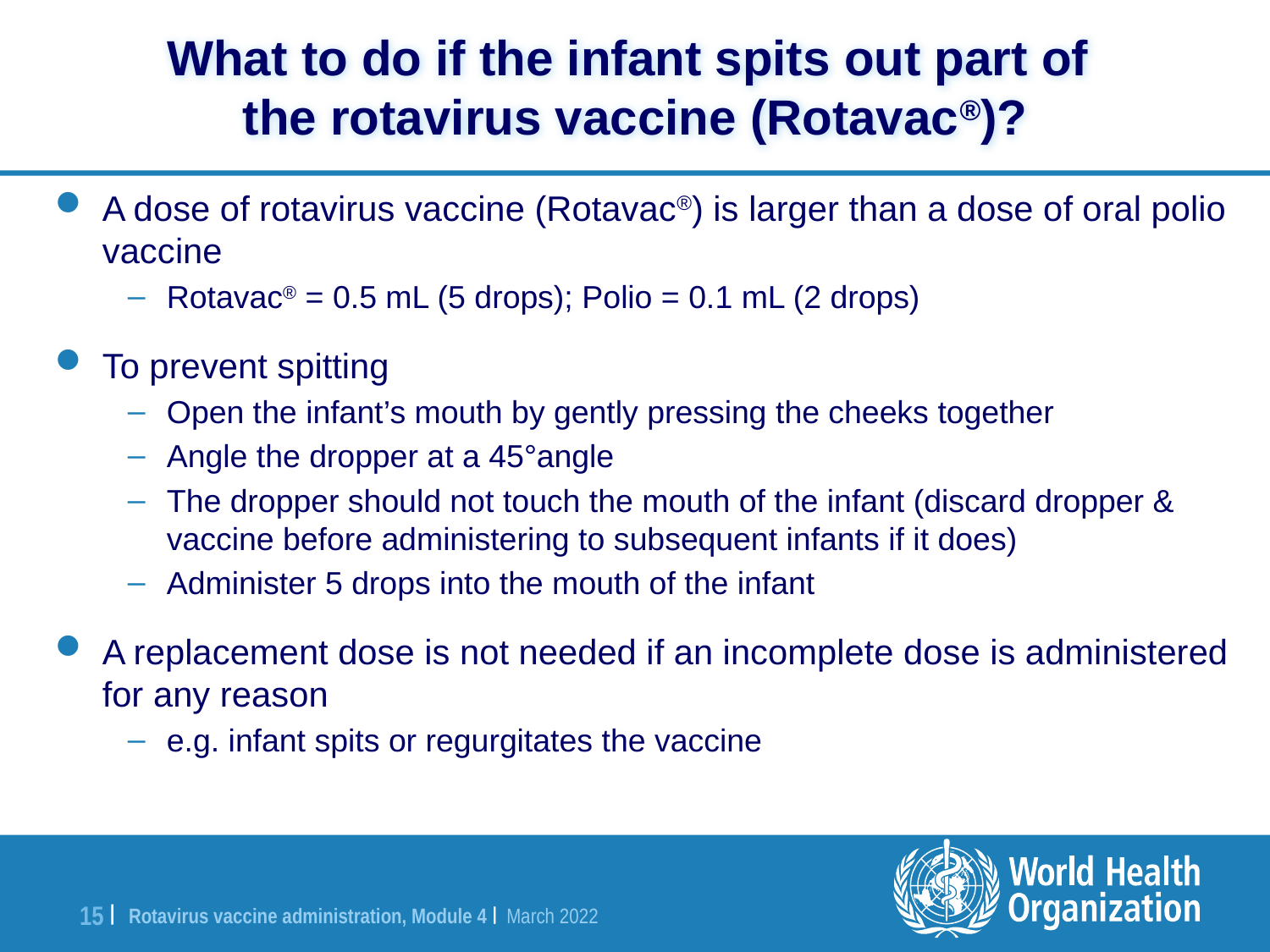

What to do if the infant spits out part of
the rotavirus vaccine (Rotavac®)?
A dose of rotavirus vaccine (Rotavac®) is larger than a dose of oral polio vaccine
Rotavac® = 0.5 mL (5 drops); Polio = 0.1 mL (2 drops)
To prevent spitting
Open the infant’s mouth by gently pressing the cheeks together
Angle the dropper at a 45°angle
The dropper should not touch the mouth of the infant (discard dropper & vaccine before administering to subsequent infants if it does)
Administer 5 drops into the mouth of the infant
A replacement dose is not needed if an incomplete dose is administered for any reason
e.g. infant spits or regurgitates the vaccine